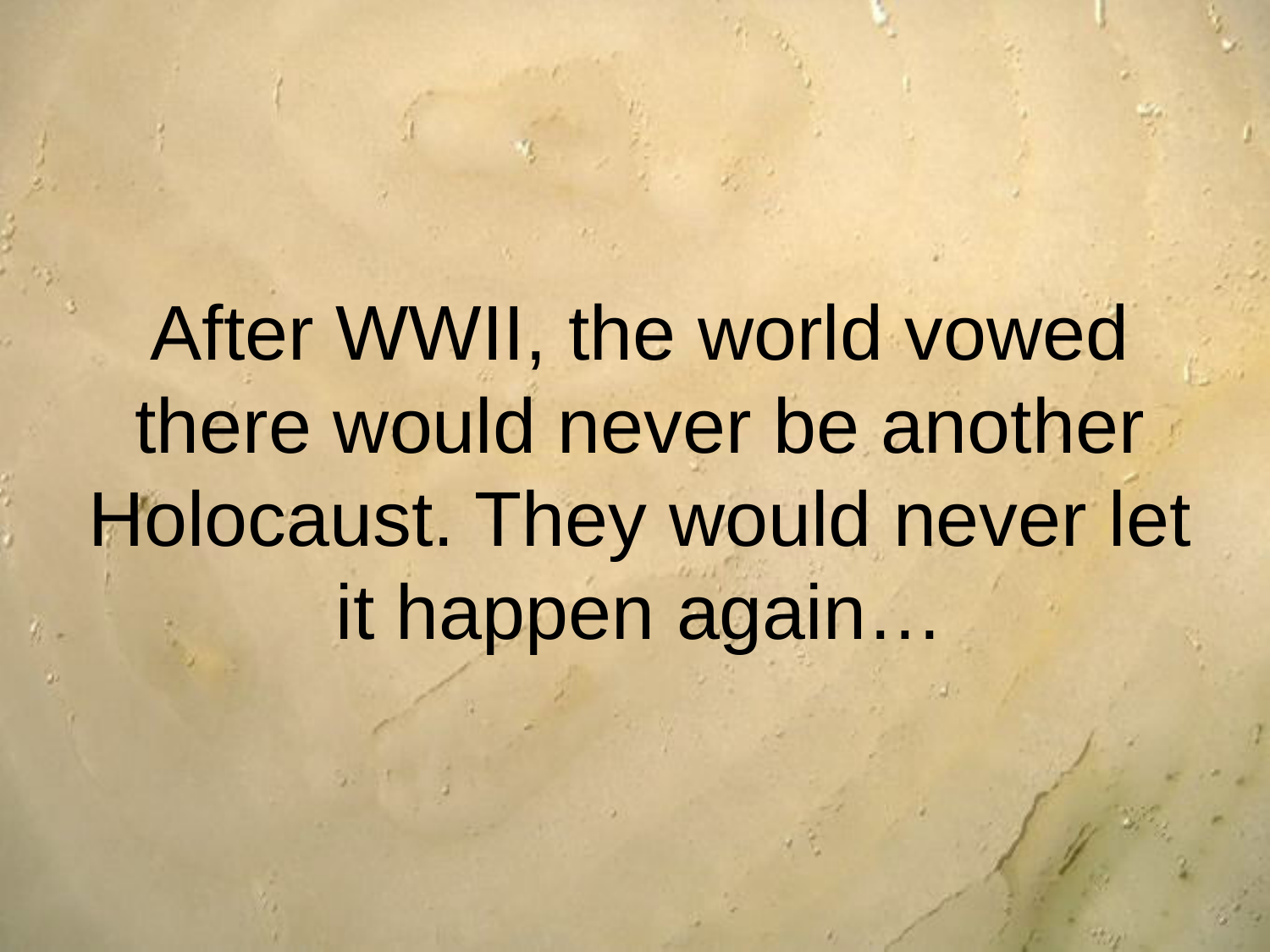

# After WWII, the world vowed there would never be another Holocaust. They would never let it happen again…